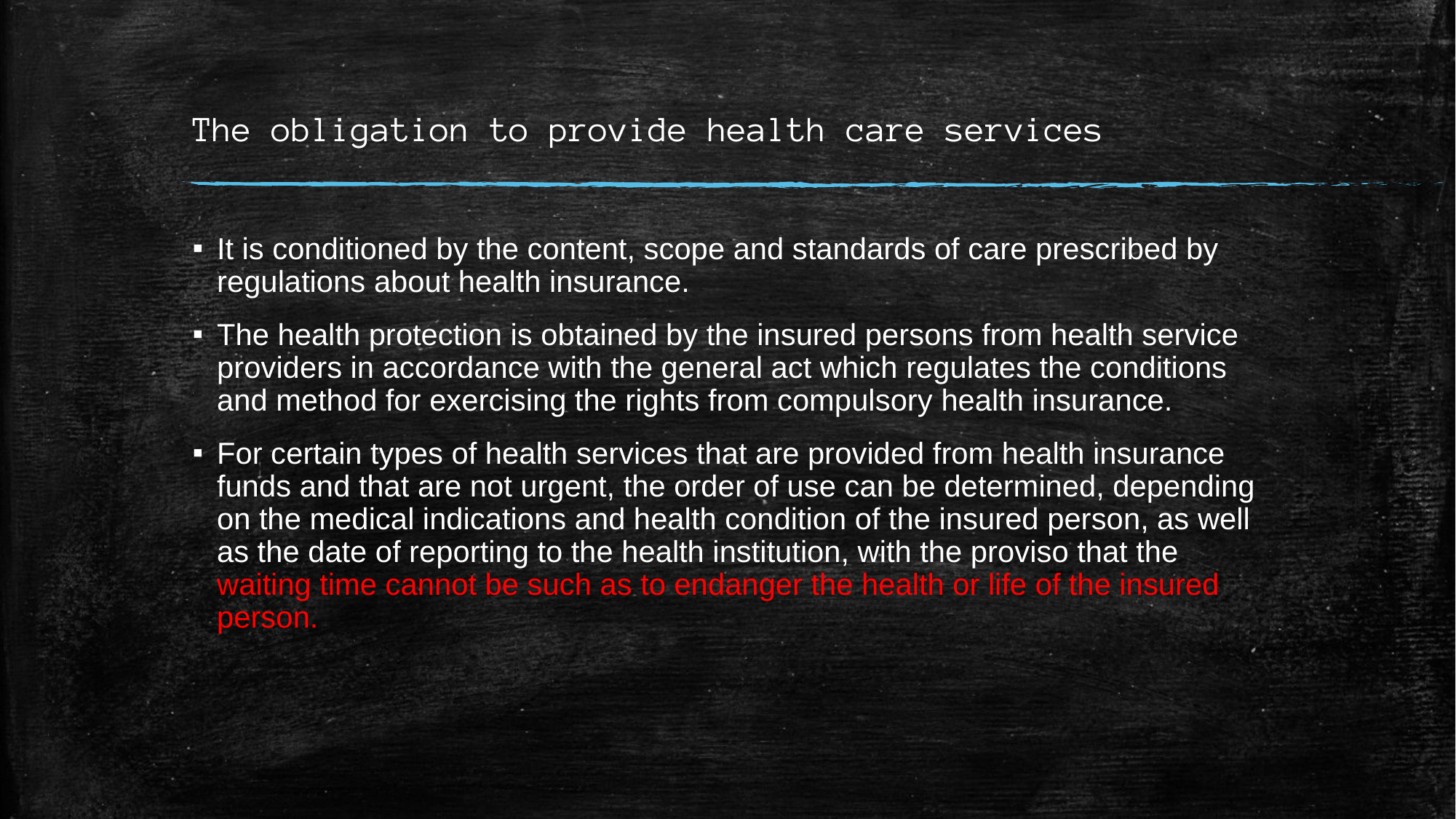

# The obligation to provide health care services
It is conditioned by the content, scope and standards of care prescribed by regulations about health insurance.
The health protection is obtained by the insured persons from health service providers in accordance with the general act which regulates the conditions and method for exercising the rights from compulsory health insurance.
For certain types of health services that are provided from health insurance funds and that are not urgent, the order of use can be determined, depending on the medical indications and health condition of the insured person, as well as the date of reporting to the health institution, with the proviso that the waiting time cannot be such as to endanger the health or life of the insured person.